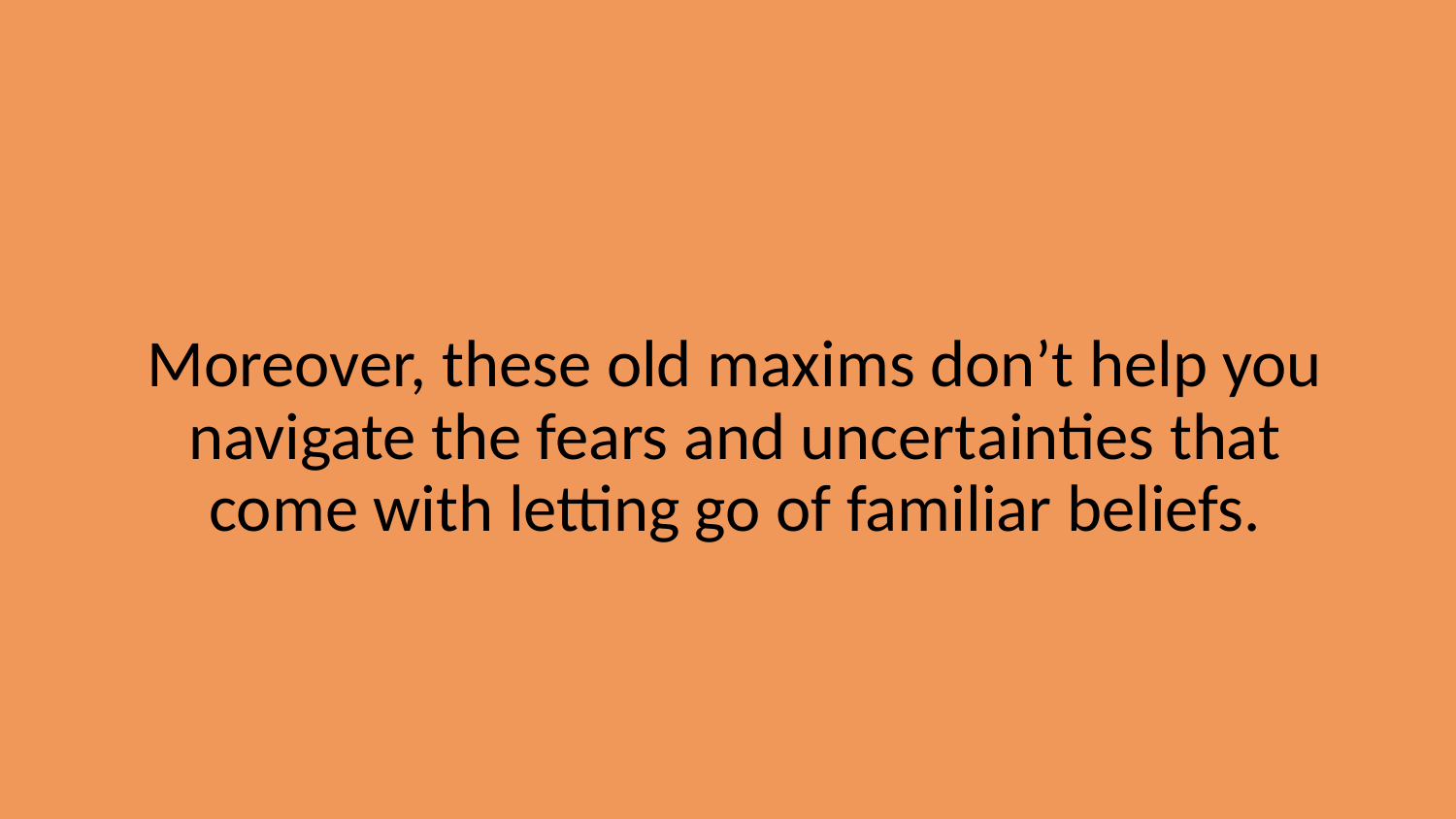

Moreover, these old maxims don’t help you navigate the fears and uncertainties that come with letting go of familiar beliefs.